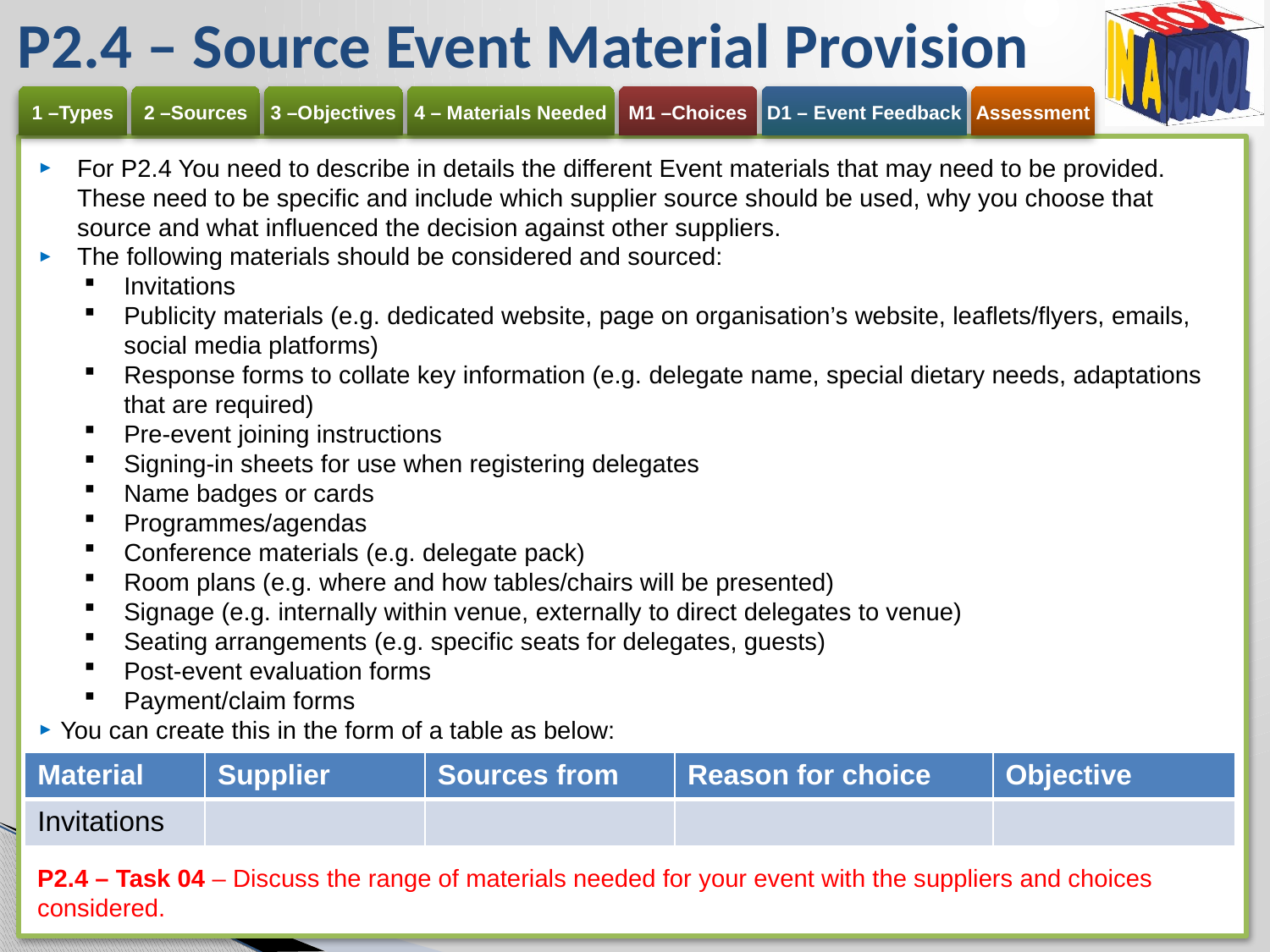

# P2.4 – Source Event Material Provision
For P2.4 You need to describe in details the different Event materials that may need to be provided. These need to be specific and include which supplier source should be used, why you choose that source and what influenced the decision against other suppliers.
The following materials should be considered and sourced:
Invitations
Publicity materials (e.g. dedicated website, page on organisation’s website, leaflets/flyers, emails, social media platforms)
Response forms to collate key information (e.g. delegate name, special dietary needs, adaptations that are required)
Pre-event joining instructions
Signing-in sheets for use when registering delegates
Name badges or cards
Programmes/agendas
Conference materials (e.g. delegate pack)
Room plans (e.g. where and how tables/chairs will be presented)
Signage (e.g. internally within venue, externally to direct delegates to venue)
Seating arrangements (e.g. specific seats for delegates, guests)
Post-event evaluation forms
Payment/claim forms
You can create this in the form of a table as below:
P2.4 – Task 04 – Discuss the range of materials needed for your event with the suppliers and choices considered.
| Material | Supplier | Sources from | Reason for choice | Objective |
| --- | --- | --- | --- | --- |
| Invitations |  |  |  |  |